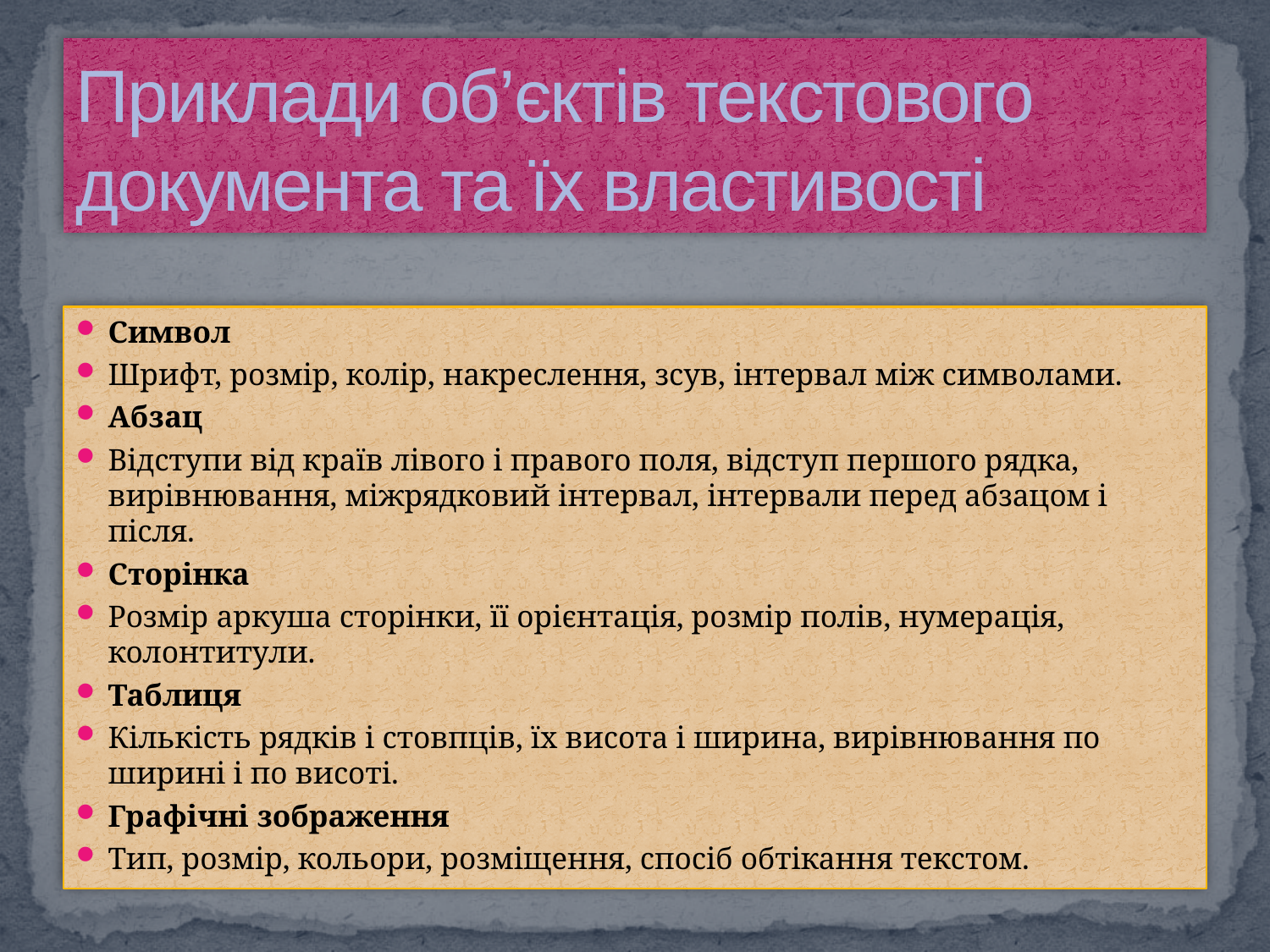

# Приклади об’єктів текстового документа та їх властивості
Символ
Шрифт, розмір, колір, накреслення, зсув, інтервал між символами.
Абзац
Відступи від країв лівого і правого поля, відступ першого рядка, вирівнювання, міжрядковий інтервал, інтервали перед абзацом і після.
Сторінка
Розмір аркуша сторінки, її орієнтація, розмір полів, нумерація, колонтитули.
Таблиця
Кількість рядків і стовпців, їх висота і ширина, вирівнювання по ширині і по висоті.
Графічні зображення
Тип, розмір, кольори, розміщення, спосіб обтікання текстом.